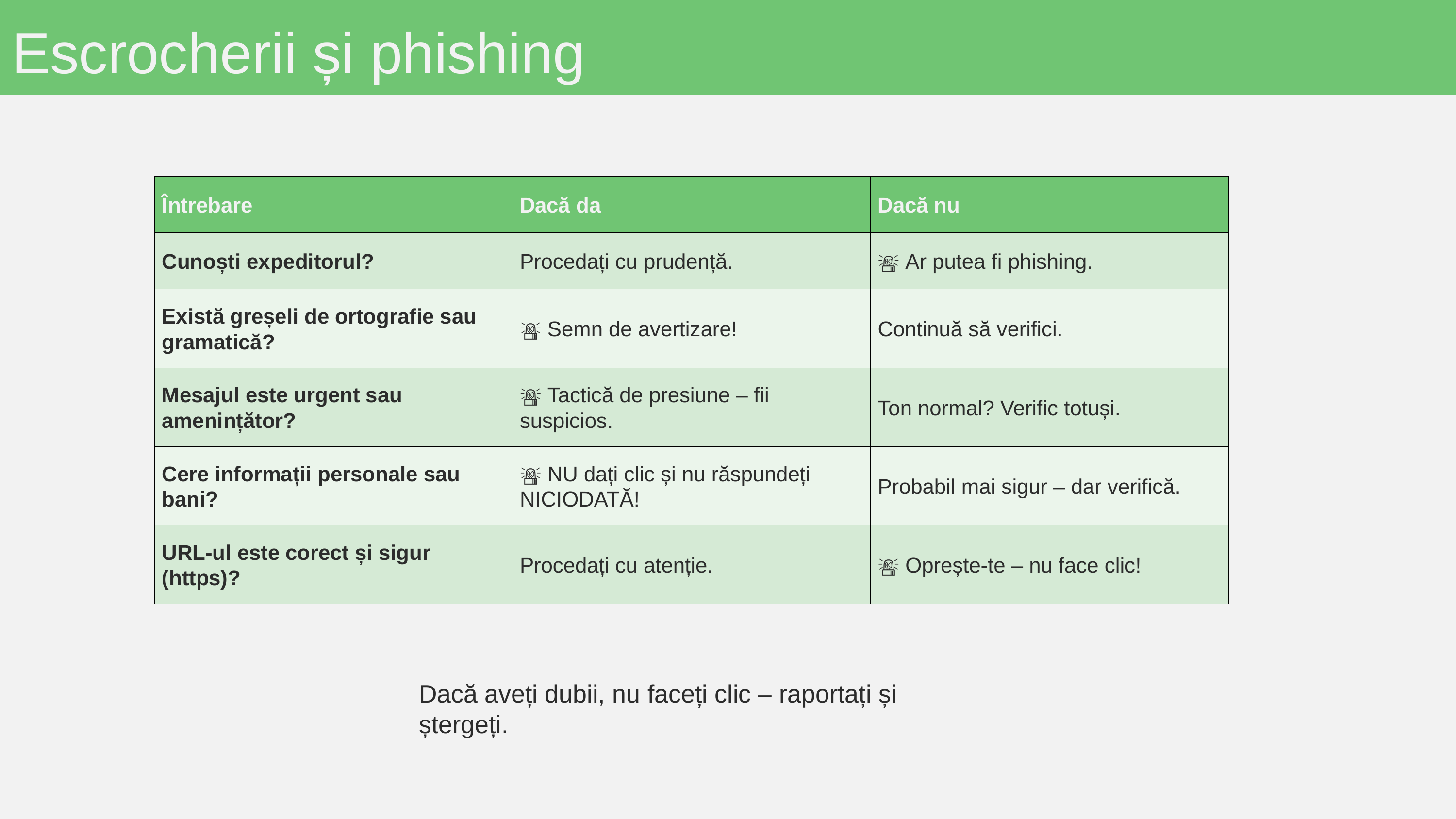

Escrocherii și phishing
| Întrebare | Dacă da | Dacă nu |
| --- | --- | --- |
| Cunoști expeditorul? | Procedați cu prudență. | 🚨 Ar putea fi phishing. |
| Există greșeli de ortografie sau gramatică? | 🚨 Semn de avertizare! | Continuă să verifici. |
| Mesajul este urgent sau amenințător? | 🚨 Tactică de presiune – fii suspicios. | Ton normal? Verific totuși. |
| Cere informații personale sau bani? | 🚨 NU dați clic și nu răspundeți NICIODATĂ! | Probabil mai sigur – dar verifică. |
| URL-ul este corect și sigur (https)? | Procedați cu atenție. | 🚨 Oprește-te – nu face clic! |

Dacă aveți dubii, nu faceți clic – raportați și ștergeți.